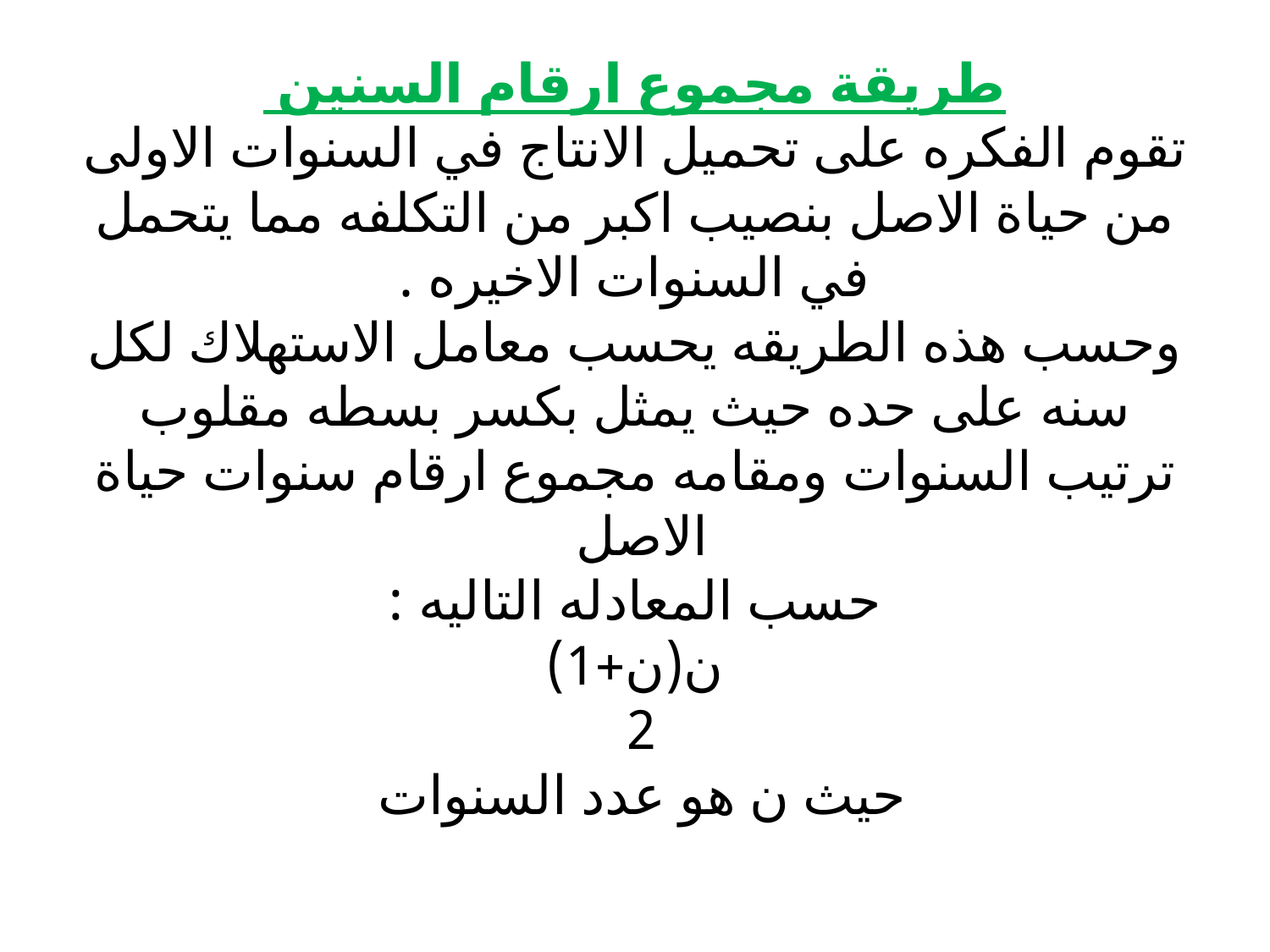

# طريقة مجموع ارقام السنين تقوم الفكره على تحميل الانتاج في السنوات الاولى من حياة الاصل بنصيب اكبر من التكلفه مما يتحمل في السنوات الاخيره . وحسب هذه الطريقه يحسب معامل الاستهلاك لكل سنه على حده حيث يمثل بكسر بسطه مقلوب ترتيب السنوات ومقامه مجموع ارقام سنوات حياة الاصل حسب المعادله التاليه : ن(ن+1) 2 حيث ن هو عدد السنوات